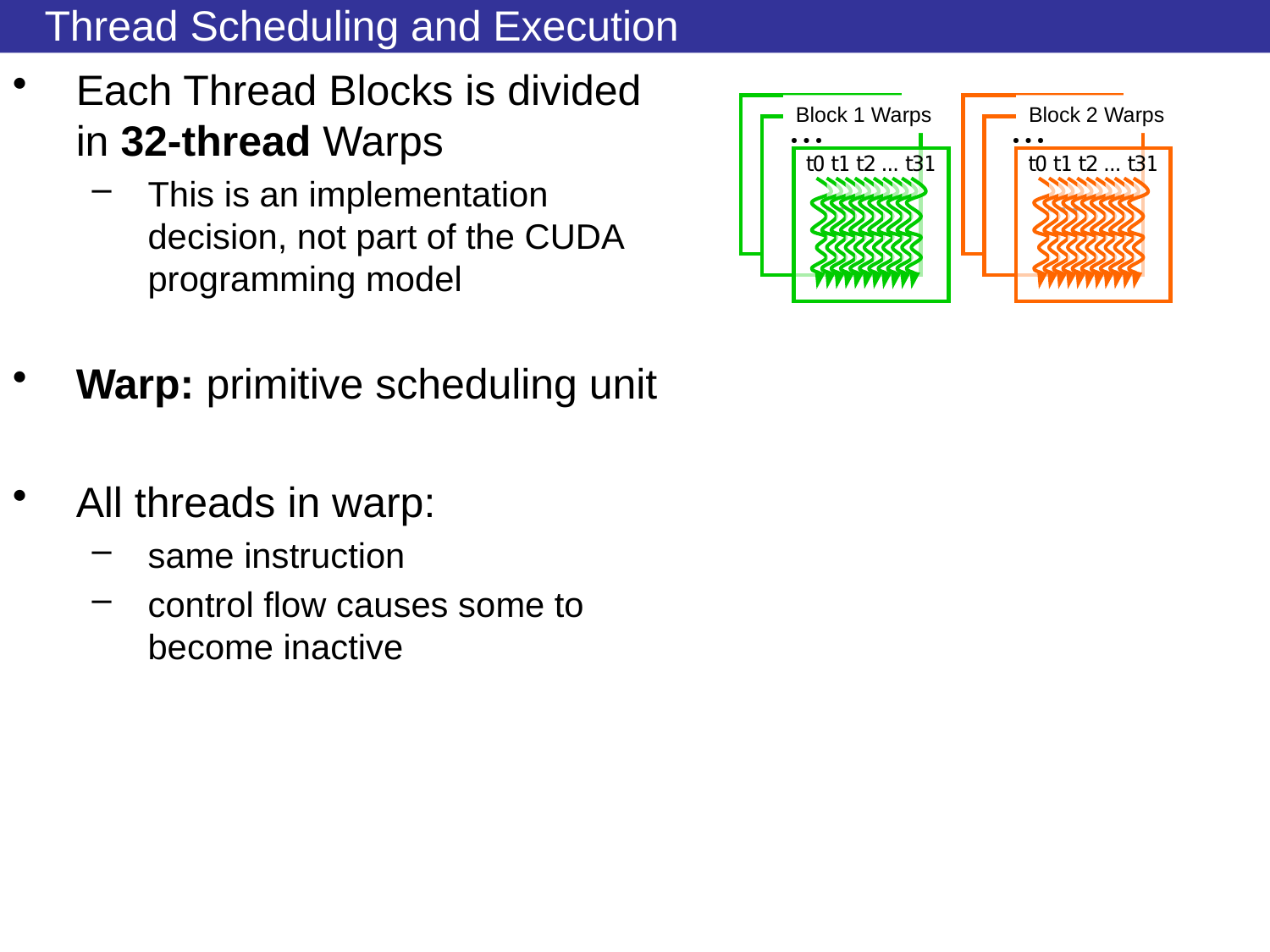

# Thread Scheduling and Execution
Each Thread Blocks is divided in 32-thread Warps
This is an implementation decision, not part of the CUDA programming model

Warp: primitive scheduling unit

All threads in warp:
same instruction
control flow causes some to become inactive

…
Block 1 Warps

…
Block 2 Warps
…
…

t0 t1 t2 … t31

t0 t1 t2 … t31